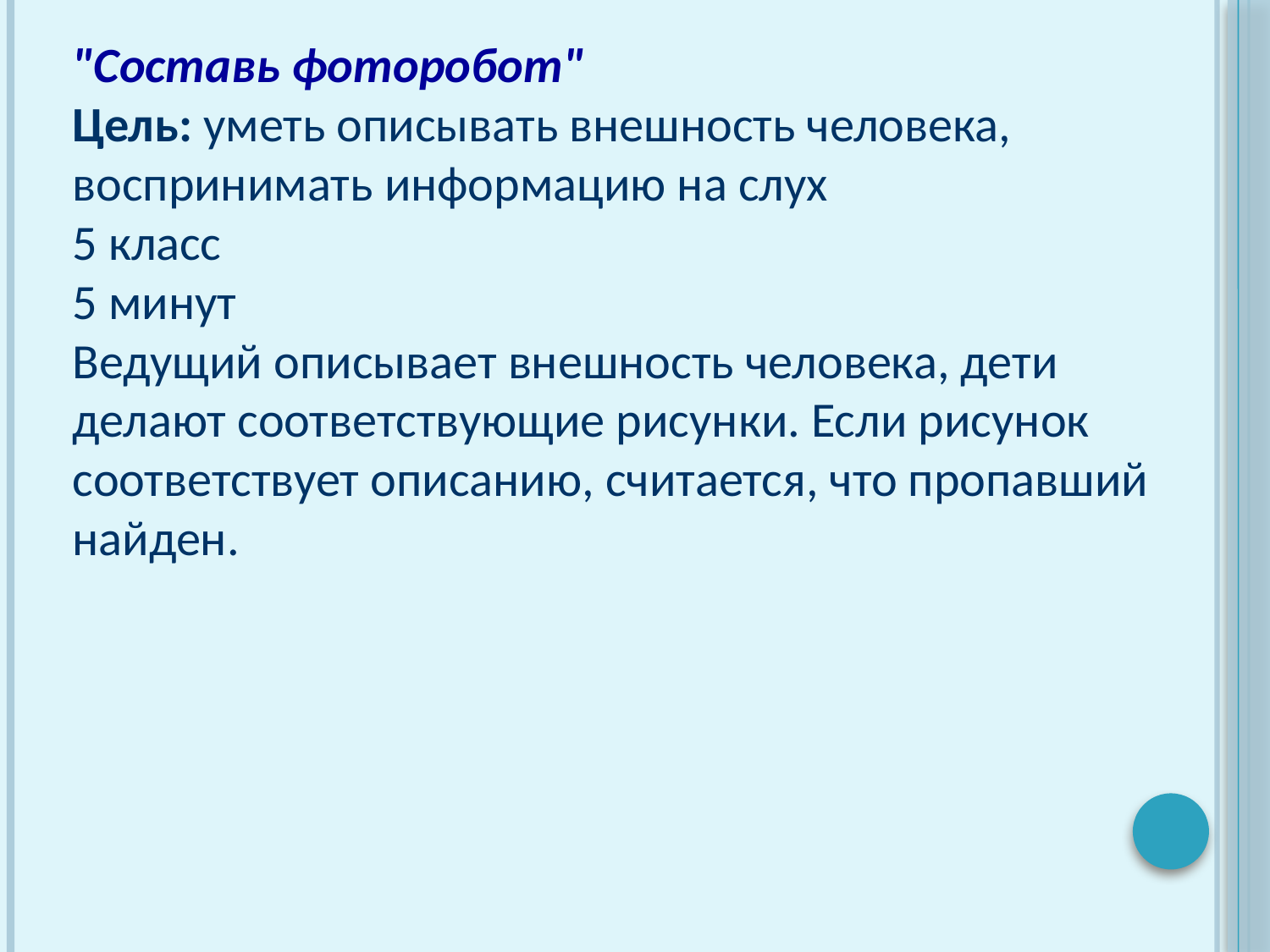

"Составь фоторобот"
Цель: уметь описывать внешность человека, воспринимать информацию на слух
5 класс
5 минут
Ведущий описывает внешность человека, дети делают соответствующие рисунки. Если рисунок соответствует описанию, считается, что пропавший найден.